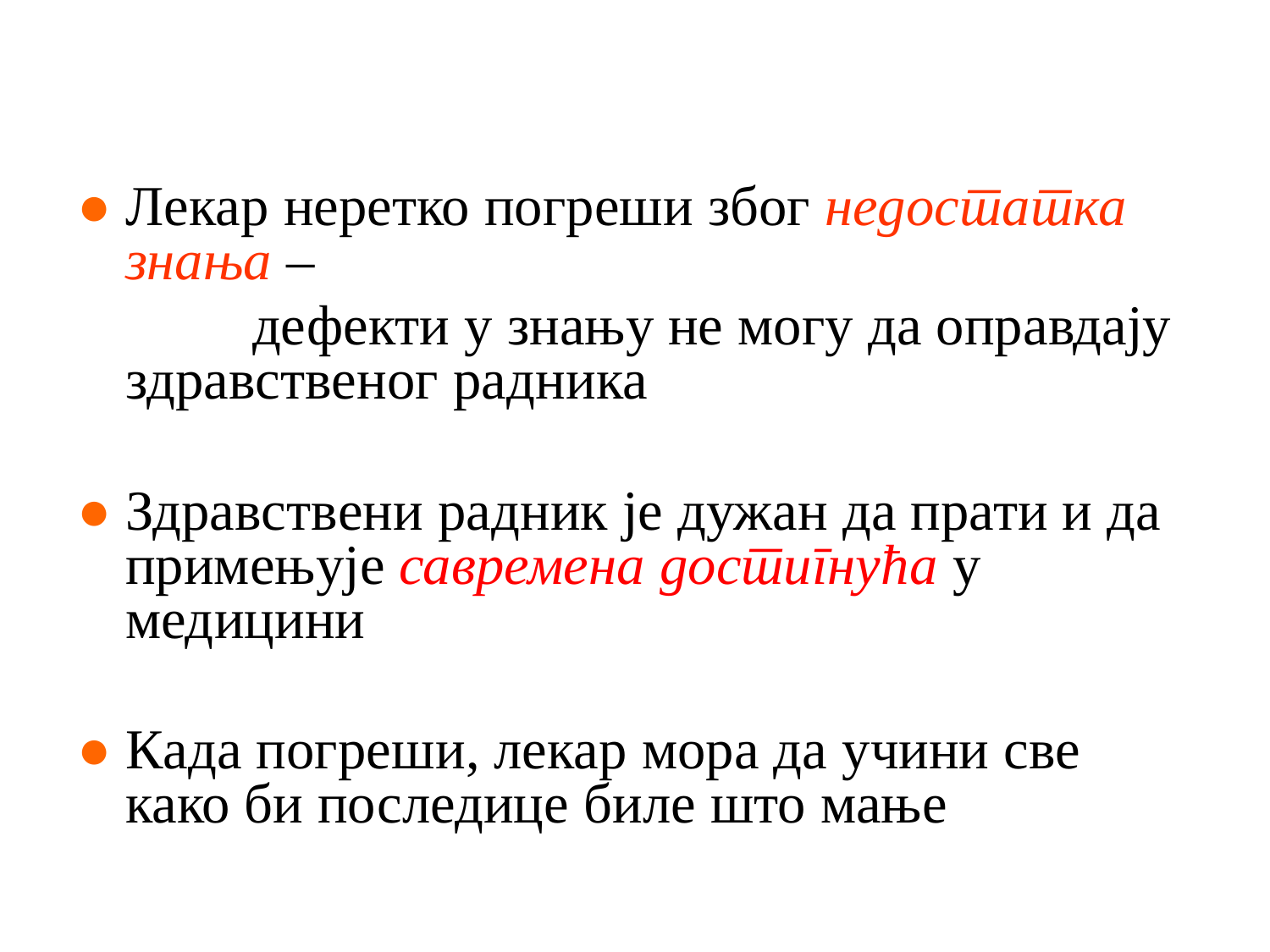

● Лекар неретко погреши због недостатка знања –
		дефекти у знању не могу да оправдају здравственог радника

● Здравствени радник је дужан да прати и да примењује савремена достигнућа у медицини

● Када погреши, лекар мора да учини све како би последице биле што мање